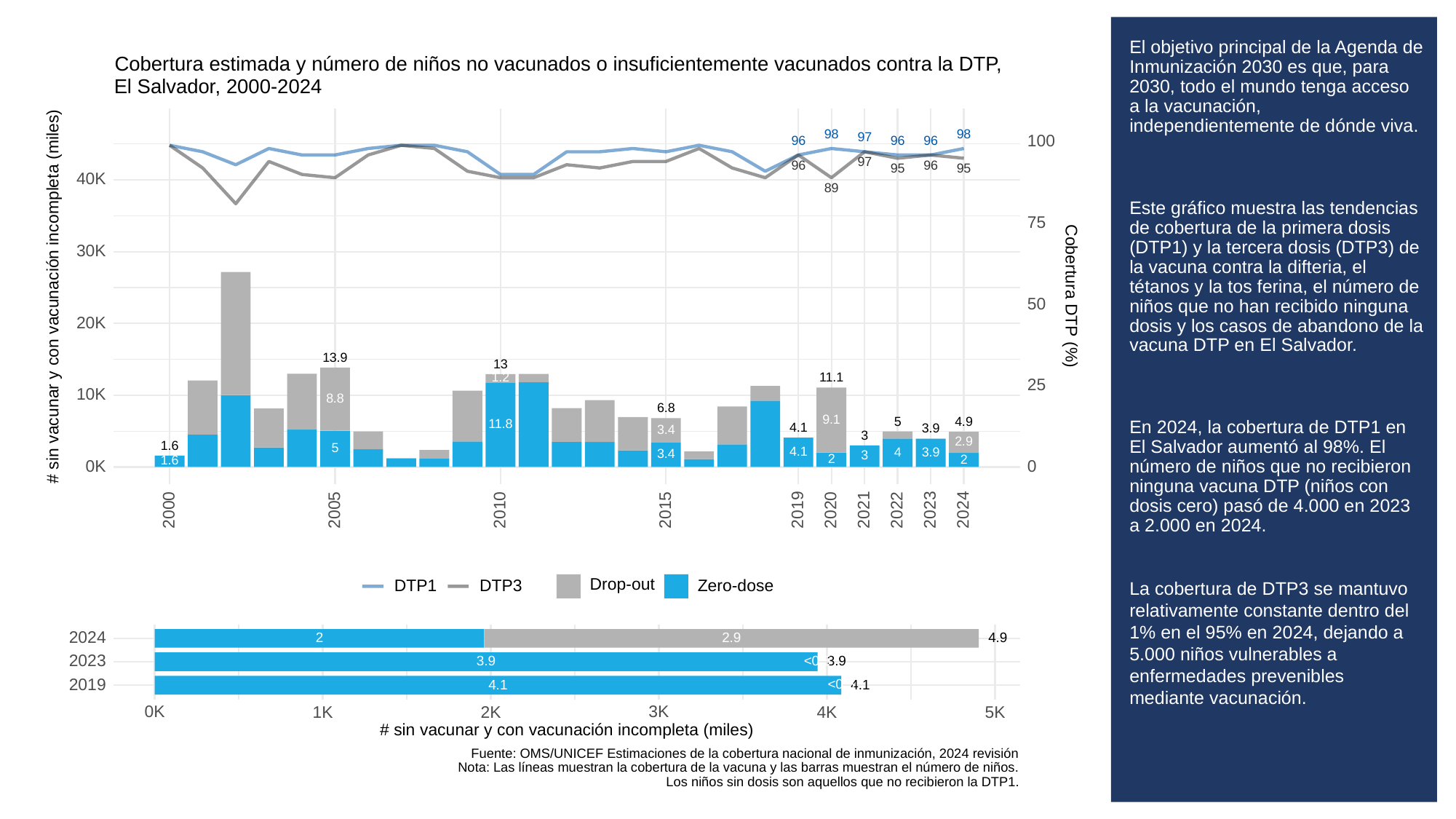

# El objetivo principal de la Agenda de Inmunización 2030 es que, para 2030, todo el mundo tenga acceso a la vacunación, independientemente de dónde viva.

Este gráfico muestra las tendencias de cobertura de la primera dosis (DTP1) y la tercera dosis (DTP3) de la vacuna contra la difteria, el tétanos y la tos ferina, el número de niños que no han recibido ninguna dosis y los casos de abandono de la vacuna DTP en El Salvador.

En 2024, la cobertura de DTP1 en El Salvador aumentó al 98%. El número de niños que no recibieron ninguna vacuna DTP (niños con dosis cero) pasó de 4.000 en 2023 a 2.000 en 2024.

La cobertura de DTP3 se mantuvo relativamente constante dentro del 1% en el 95% en 2024, dejando a 5.000 niños vulnerables a enfermedades prevenibles mediante vacunación.

Cobertura estimada y número de niños no vacunados o insuficientemente vacunados contra la DTP,
El Salvador, 2000-2024

98
98
97
100
96
96
96

97
96
96
95
95
40K

89

75
30K

# sin vacunar y con vacunación incompleta (miles)
Cobertura DTP (%)
50
20K

13.9

13

11.1
1.2

25

10K

8.8

6.8

9.1

5
4.9

11.8
4.1
3.9
3.4

3

2.9

1.6

5

4.1
3.9
4

3.4

3

2
2

1.6

0K
0

2023
2000
2005
2010
2015
2019
2020
2021
2022
2024

Drop-out
DTP3
Zero-dose
DTP1

2024
2.9
4.9
2

2023
3.9
3.9
<0.5

2019
<0.5
4.1
4.1

3K
0K
5K
1K
2K
4K
# sin vacunar y con vacunación incompleta (miles)
Fuente: OMS/UNICEF Estimaciones de la cobertura nacional de inmunización, 2024 revisión
Nota: Las líneas muestran la cobertura de la vacuna y las barras muestran el número de niños.
Los niños sin dosis son aquellos que no recibieron la DTP1.